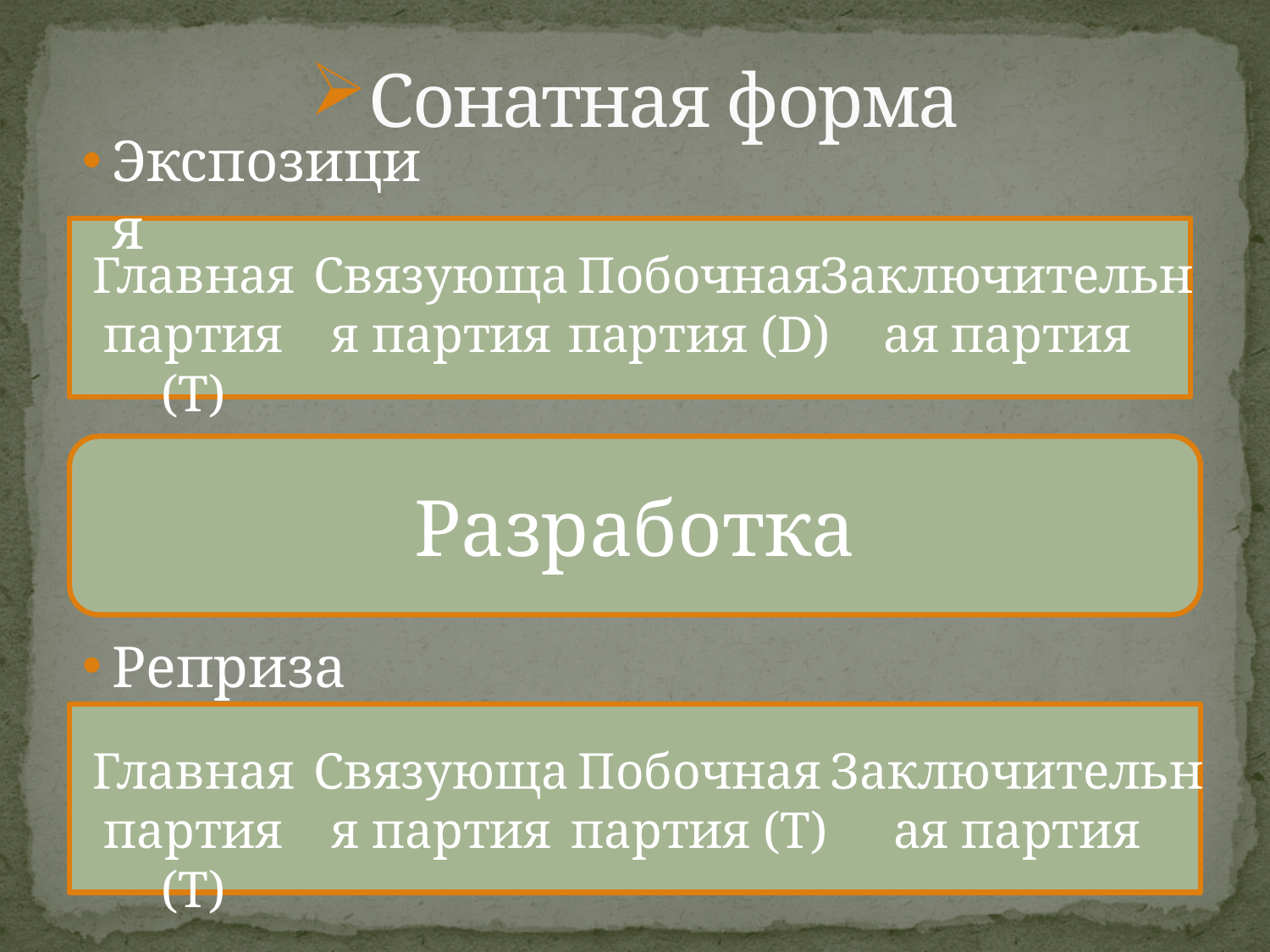

# Сонатная форма
Экспозиция

Главная партия (T)
Связующая партия
Побочная партия (D)
Заключительная партия
Разработка
Реприза

Главная партия (T)
Связующая партия
Побочная партия (T)
Заключительная партия